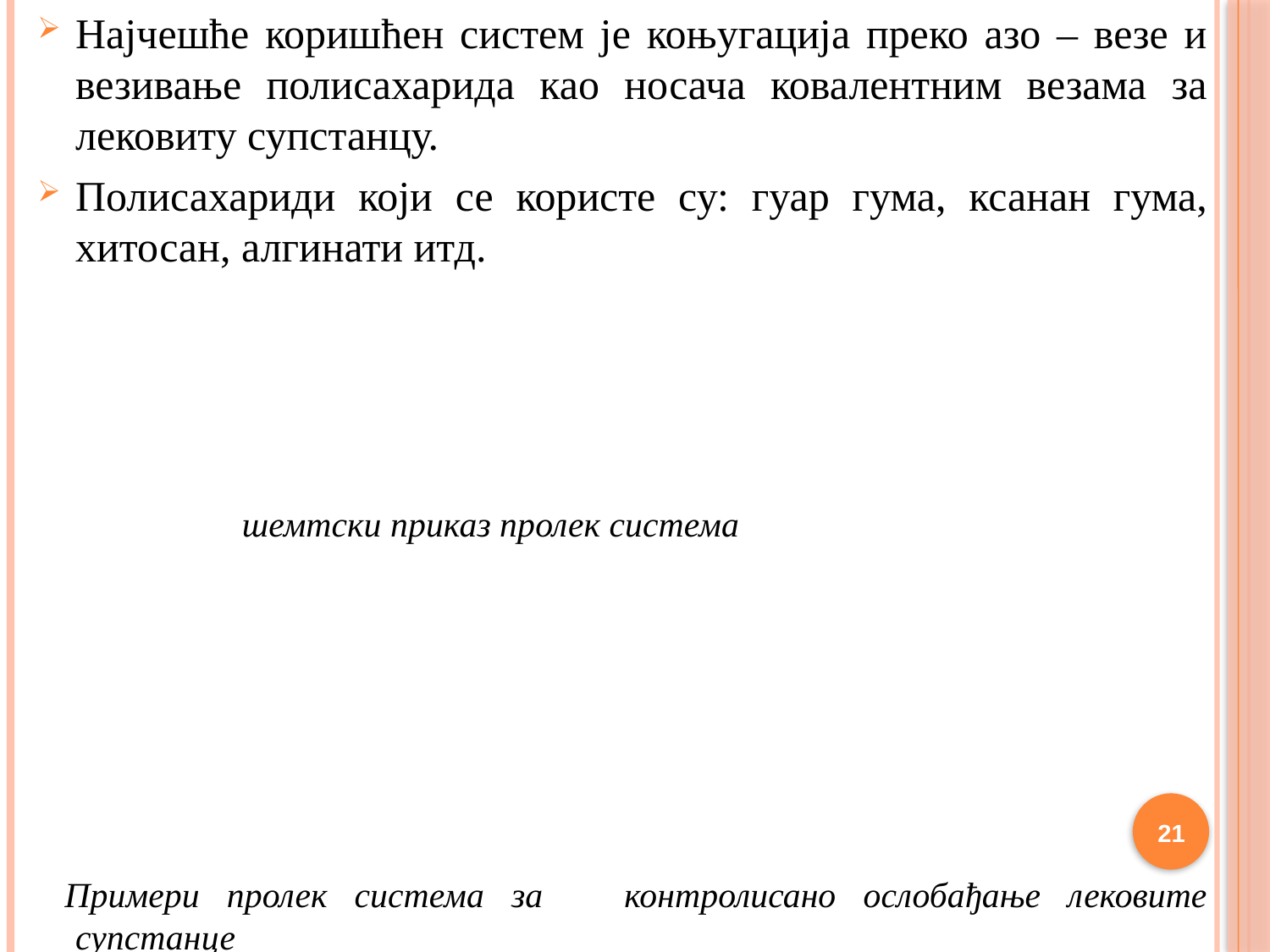

Најчешће коришћен систем је коњугација преко азо – везе и везивање полисахарида као носача ковалентним везама за лековиту супстанцу.
Полисахариди који се користе су: гуар гума, ксанан гума, хитосан, алгинати итд.

                       шемтски приказ пролек система

 Примери пролек система за   контролисано ослобађање лековите супстанце

21